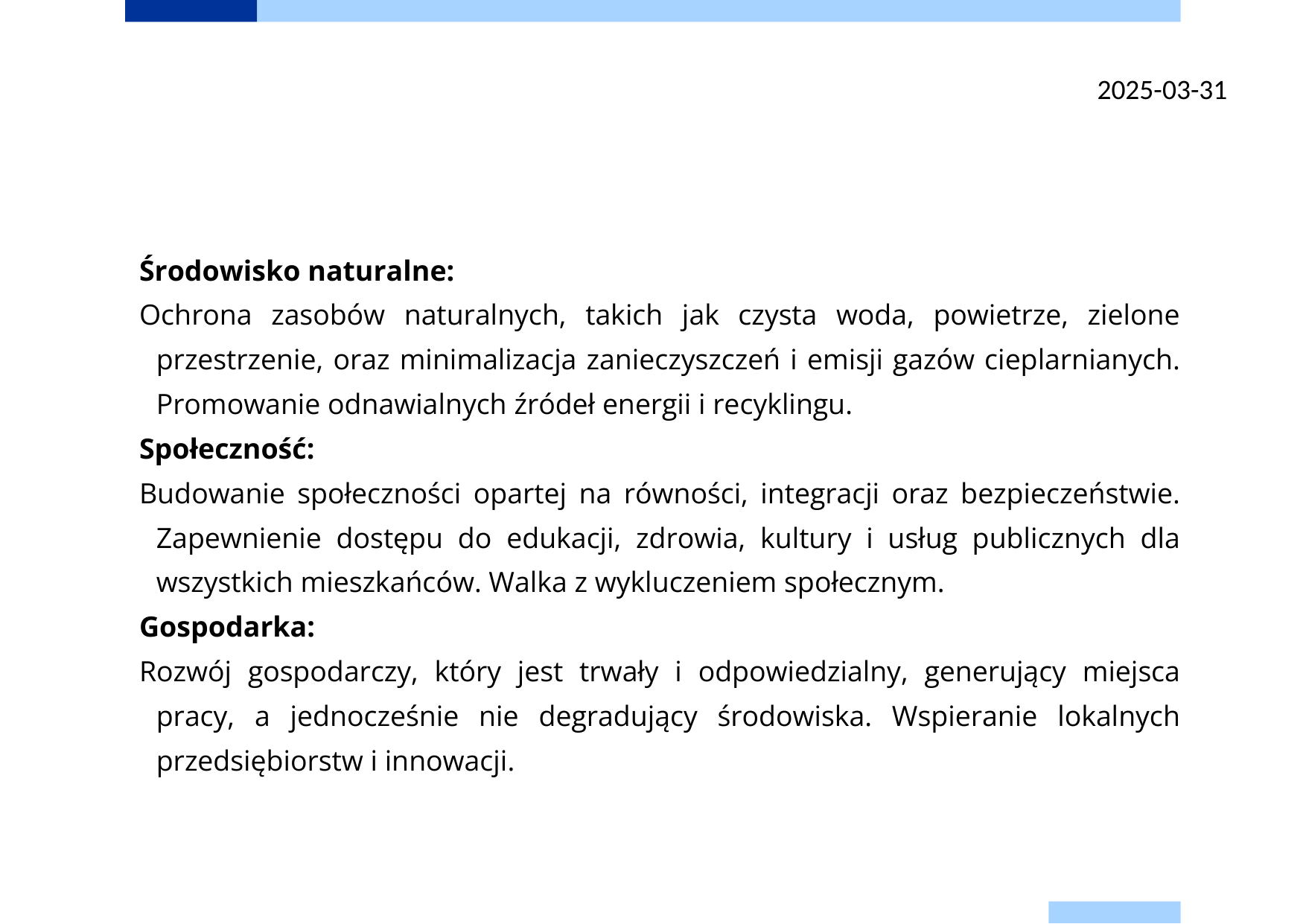

2025-03-31
#
Środowisko naturalne:
Ochrona zasobów naturalnych, takich jak czysta woda, powietrze, zielone przestrzenie, oraz minimalizacja zanieczyszczeń i emisji gazów cieplarnianych. Promowanie odnawialnych źródeł energii i recyklingu.
Społeczność:
Budowanie społeczności opartej na równości, integracji oraz bezpieczeństwie. Zapewnienie dostępu do edukacji, zdrowia, kultury i usług publicznych dla wszystkich mieszkańców. Walka z wykluczeniem społecznym.
Gospodarka:
Rozwój gospodarczy, który jest trwały i odpowiedzialny, generujący miejsca pracy, a jednocześnie nie degradujący środowiska. Wspieranie lokalnych przedsiębiorstw i innowacji.